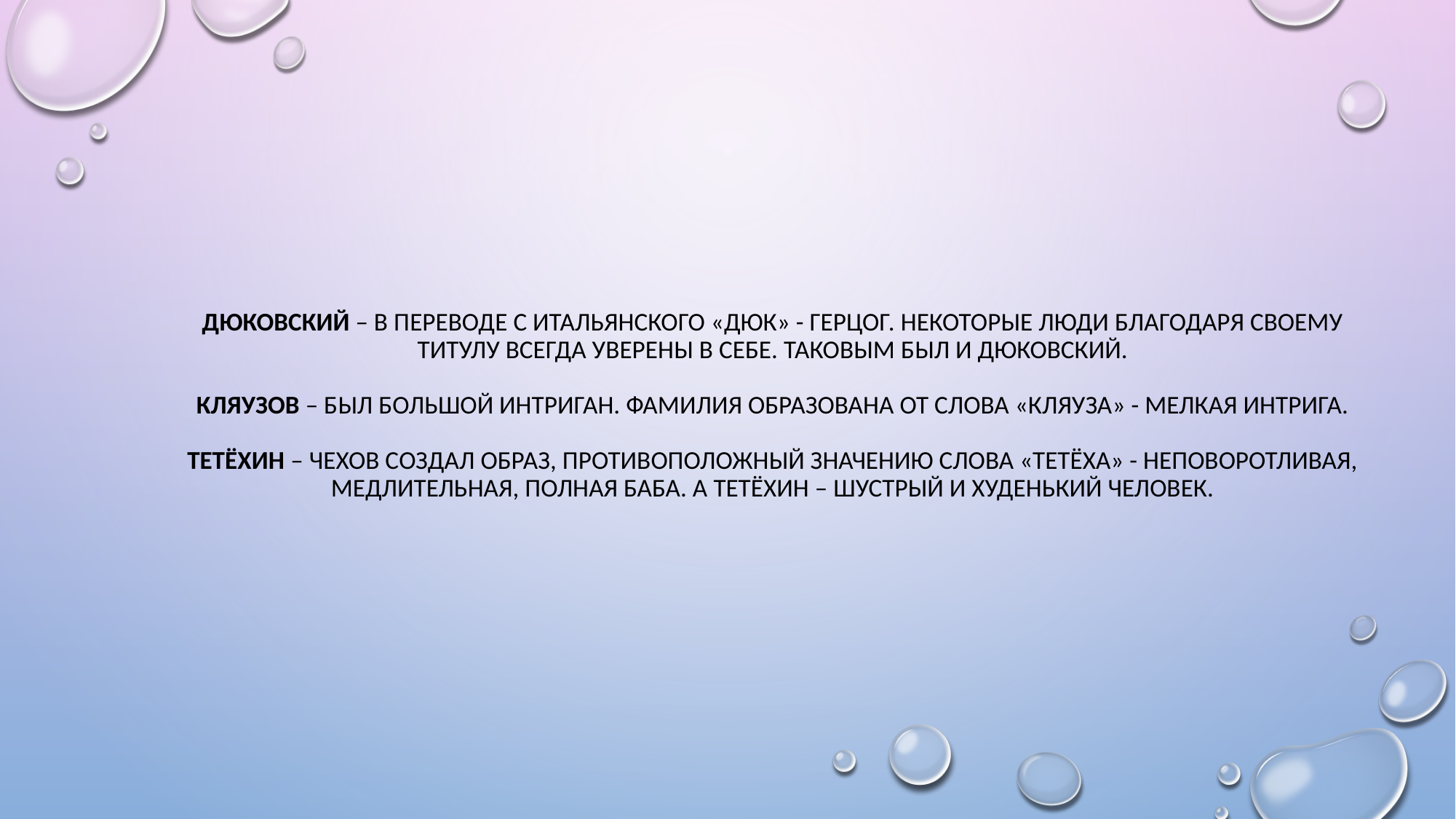

# Дюковский – в переводе с итальянского «дюк» - герцог. Некоторые люди благодаря своему титулу всегда уверены в себе. Таковым был и Дюковский. Кляузов – был большой интриган. Фамилия образована от слова «кляуза» - мелкая интрига. Тетёхин – Чехов создал образ, противоположный значению слова «тетёха» - неповоротливая, медлительная, полная баба. А Тетёхин – шустрый и худенький человек.